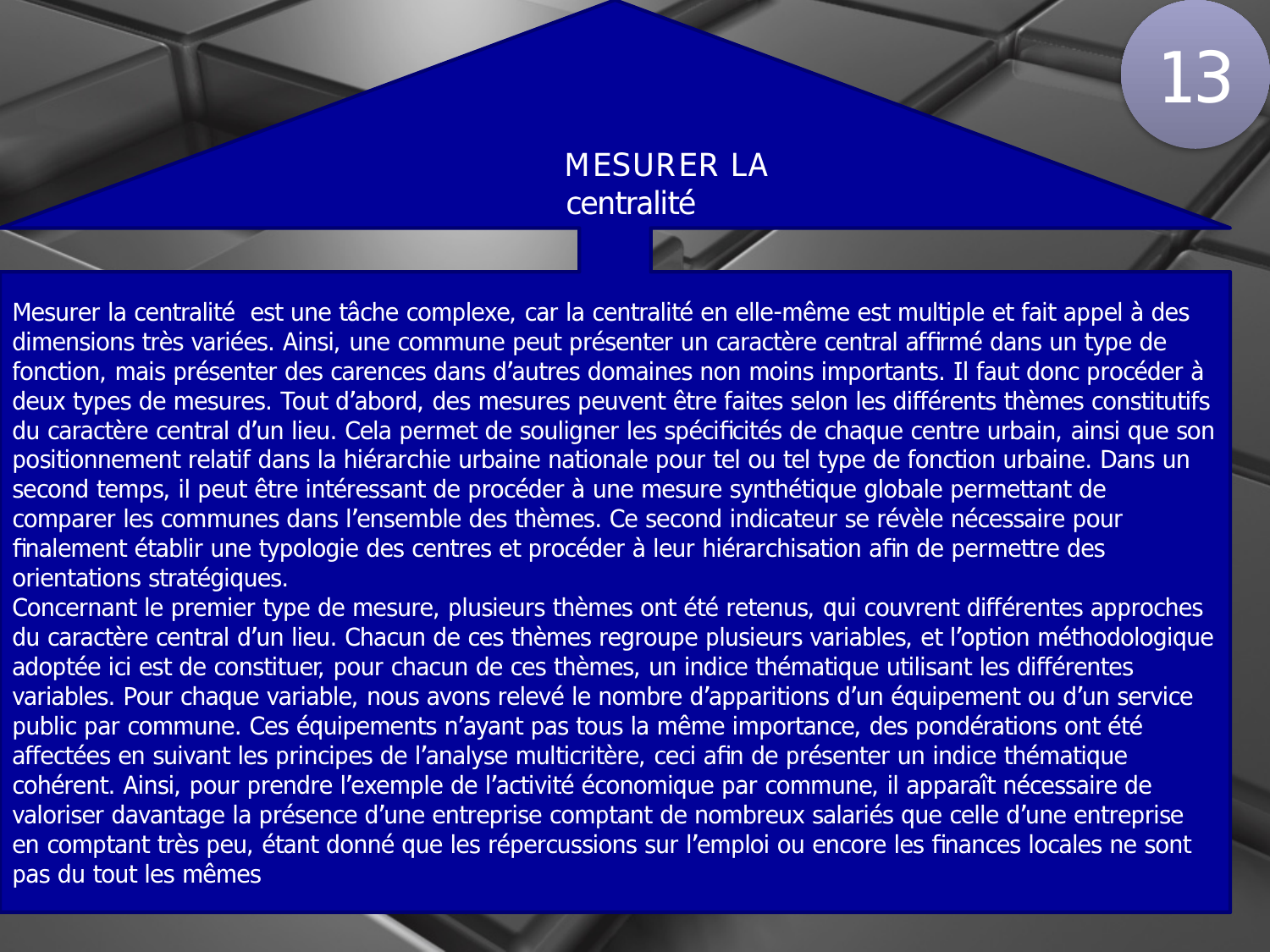

.
Mesurer la centralité  est une tâche complexe, car la centralité en elle-même est multiple et fait appel à des dimensions très variées. Ainsi, une commune peut présenter un caractère central affirmé dans un type de fonction, mais présenter des carences dans d’autres domaines non moins importants. Il faut donc procéder à deux types de mesures. Tout d’abord, des mesures peuvent être faites selon les différents thèmes constitutifs du caractère central d’un lieu. Cela permet de souligner les spécificités de chaque centre urbain, ainsi que son positionnement relatif dans la hiérarchie urbaine nationale pour tel ou tel type de fonction urbaine. Dans un second temps, il peut être intéressant de procéder à une mesure synthétique globale permettant de comparer les communes dans l’ensemble des thèmes. Ce second indicateur se révèle nécessaire pour finalement établir une typologie des centres et procéder à leur hiérarchisation afin de permettre des orientations stratégiques.
Concernant le premier type de mesure, plusieurs thèmes ont été retenus, qui couvrent différentes approches du caractère central d’un lieu. Chacun de ces thèmes regroupe plusieurs variables, et l’option méthodologique adoptée ici est de constituer, pour chacun de ces thèmes, un indice thématique utilisant les différentes variables. Pour chaque variable, nous avons relevé le nombre d’apparitions d’un équipement ou d’un service public par commune. Ces équipements n’ayant pas tous la même importance, des pondérations ont été affectées en suivant les principes de l’analyse multicritère, ceci afin de présenter un indice thématique cohérent. Ainsi, pour prendre l’exemple de l’activité économique par commune, il apparaît nécessaire de valoriser davantage la présence d’une entreprise comptant de nombreux salariés que celle d’une entreprise en comptant très peu, étant donné que les répercussions sur l’emploi ou encore les finances locales ne sont pas du tout les mêmes
13

MESURER LA centralité